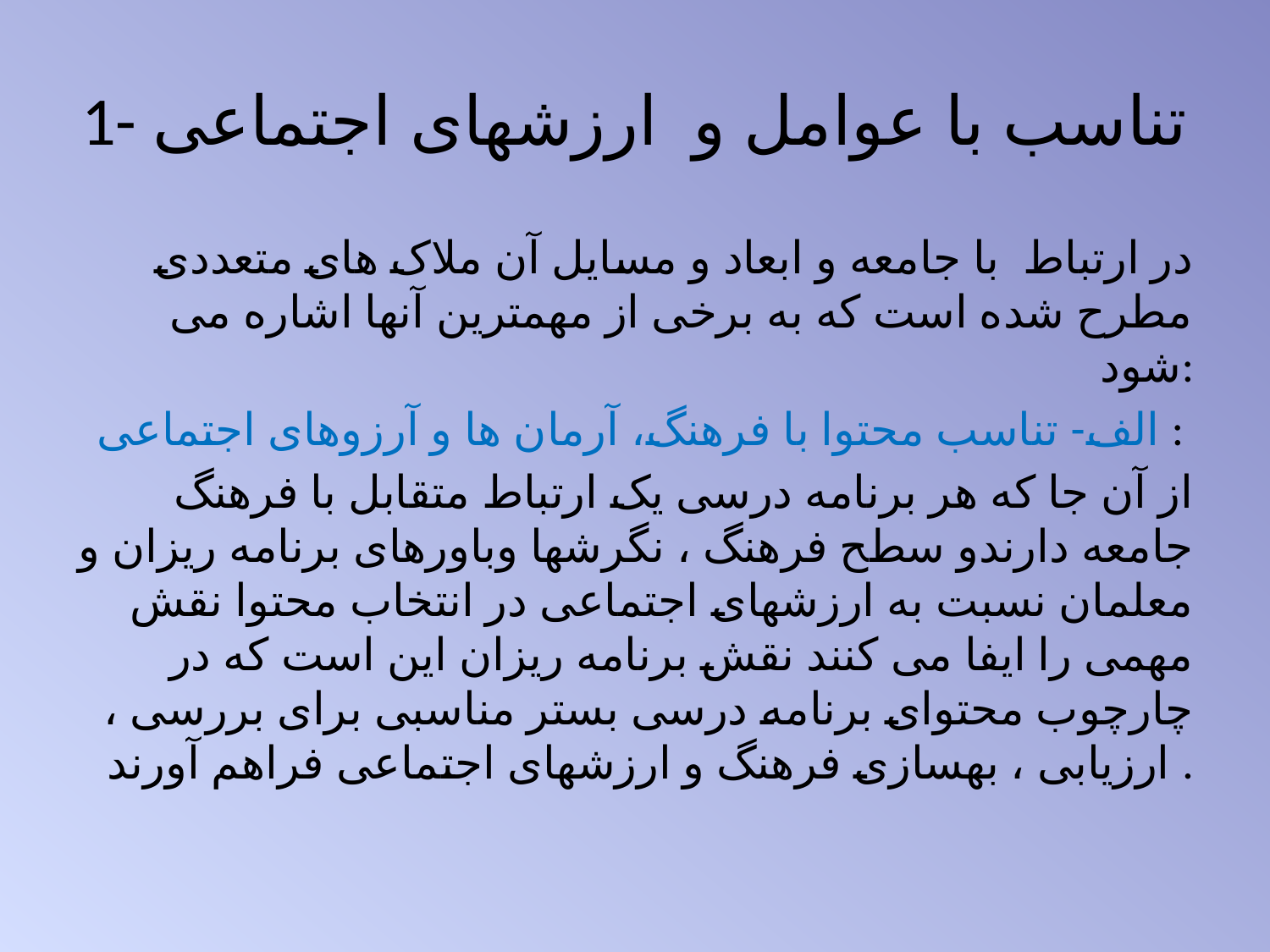

# 1- تناسب با عوامل و  ارزشهای اجتماعی
در ارتباط  با جامعه و ابعاد و مسایل آن ملاک های متعددی مطرح شده است که به برخی از مهمترین آنها اشاره می شود:
 الف- تناسب محتوا با فرهنگ، آرمان ها و آرزوهای اجتماعی :
از آن جا که هر برنامه درسی یک ارتباط متقابل با فرهنگ جامعه دارندو سطح فرهنگ ، نگرشها وباورهای برنامه ریزان و معلمان نسبت به ارزشهای اجتماعی در انتخاب محتوا نقش مهمی را ایفا می کنند نقش برنامه ریزان این است که در چارچوب محتوای برنامه درسی بستر مناسبی برای بررسی ، ارزیابی ، بهسازی فرهنگ و ارزشهای اجتماعی فراهم آورند .